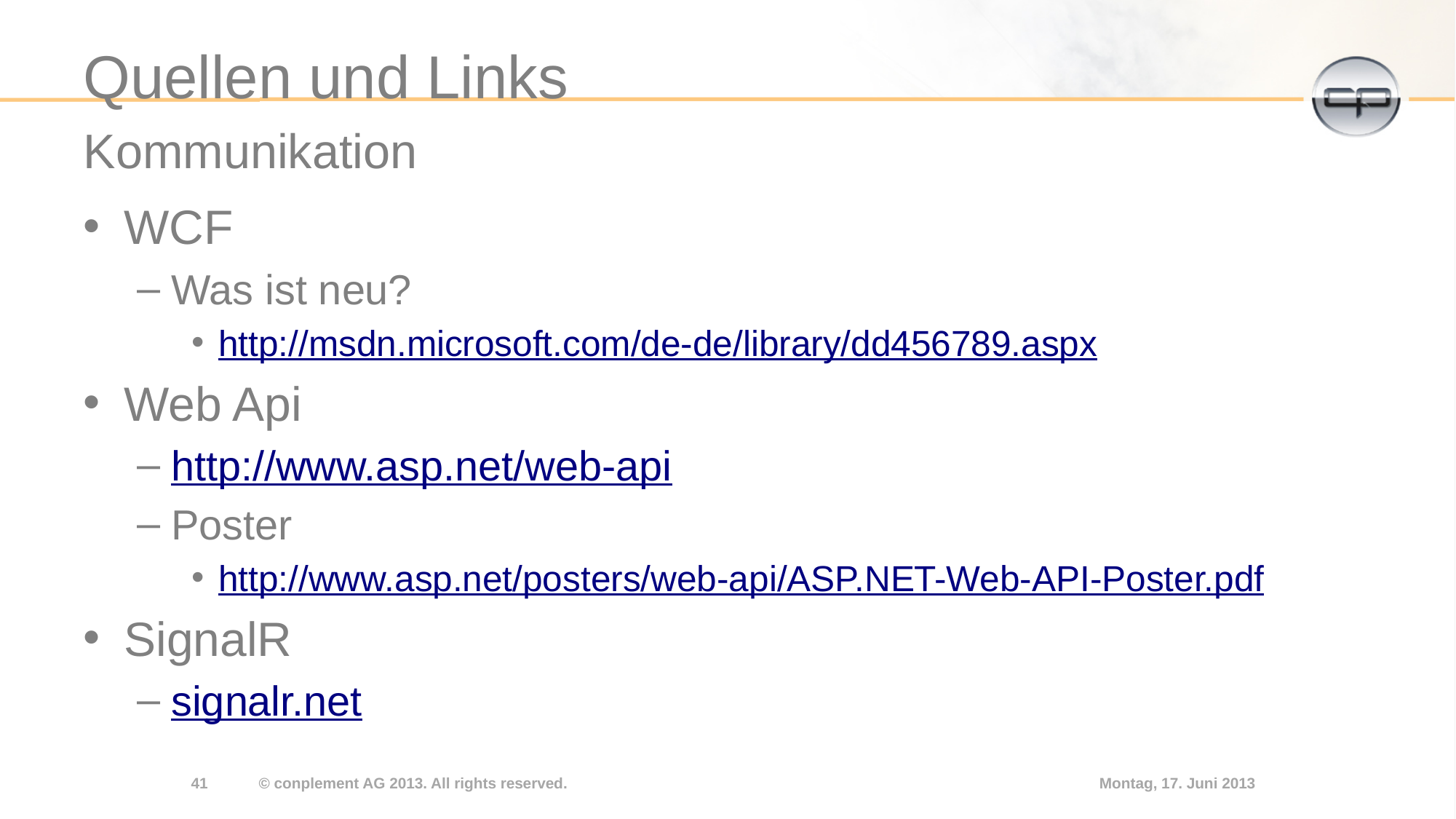

# Quellen und Links
Kommunikation
WCF
Was ist neu?
http://msdn.microsoft.com/de-de/library/dd456789.aspx
Web Api
http://www.asp.net/web-api
Poster
http://www.asp.net/posters/web-api/ASP.NET-Web-API-Poster.pdf
SignalR
signalr.net